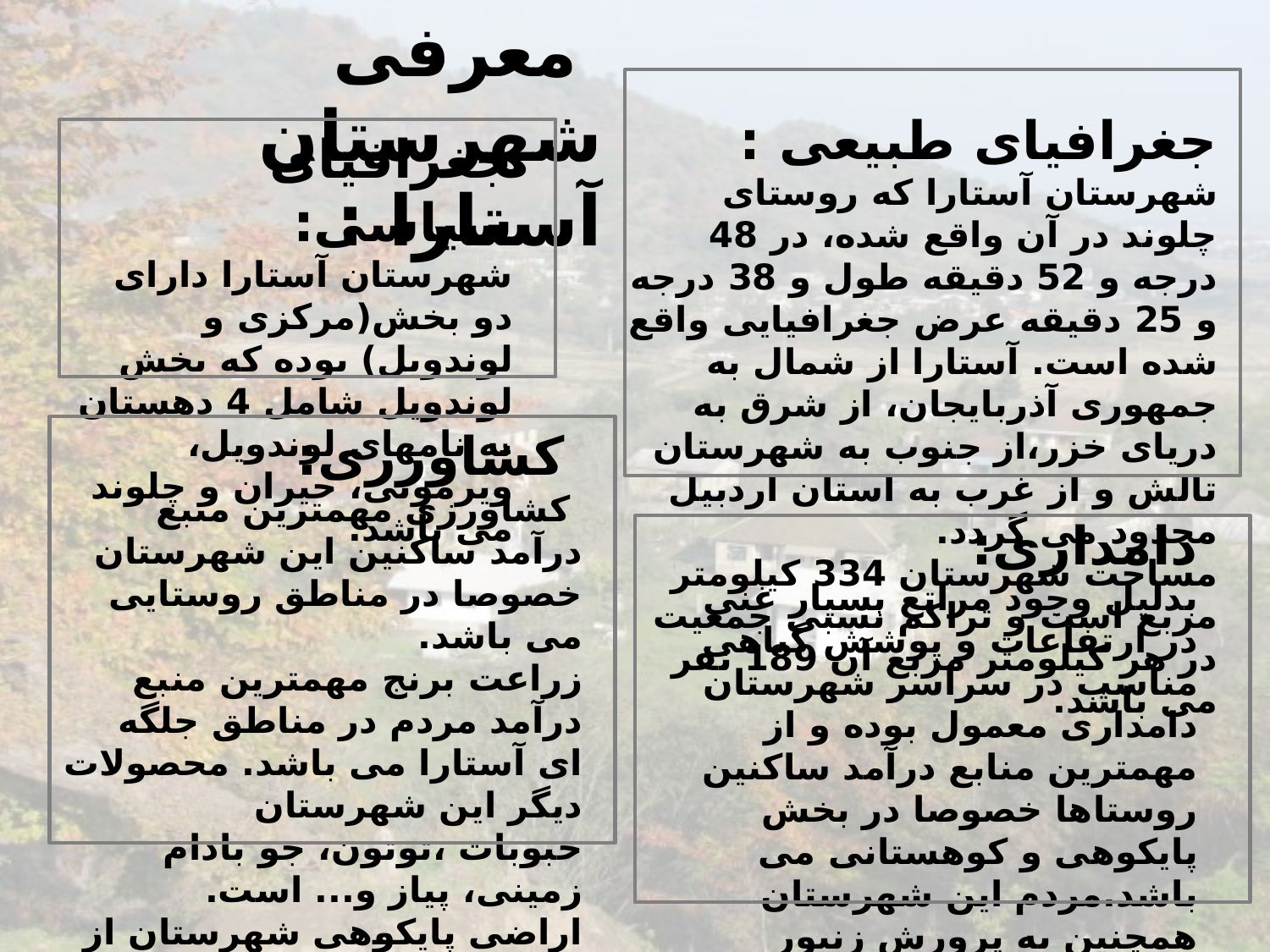

معرفی شهرستان آستارا :

جغرافیای طبیعی :
شهرستان آستارا که روستای چلوند در آن واقع شده، در 48 درجه و 52 دقیقه طول و 38 درجه و 25 دقیقه عرض جغرافیایی واقع شده است. آستارا از شمال به جمهوری آذربایجان، از شرق به دریای خزر،از جنوب به شهرستان تالش و از غرب به استان اردبیل محدود می گردد.
مساحت شهرستان 334 کیلومتر مربع است و تراکم نسبی جمعیت در هر کیلومتر مربع آن 189 نفر می باشد.
جغرافیای سیاسی:
شهرستان آستارا دارای دو بخش(مرکزی و لوندویل) بوده که بخش لوندویل شامل 4 دهستان به نامهای لوندویل، ویرمونی، حیران و چلوند می باشد.

 کشاورزی:
 کشاورزی مهمترین منبع درآمد ساکنین این شهرستان خصوصا در مناطق روستایی می باشد.
زراعت برنج مهمترین منبع درآمد مردم در مناطق جلگه ای آستارا می باشد. محصولات دیگر این شهرستان حبوبات ،توتون، جو بادام زمینی، پیاز و... است.
اراضی پایکوهی شهرستان از پتانسیل خوبی برای باغداری برخوردار میباشد. این محصولات شامل گردو و سایر میوه جات و توتستان میباشد.
دامداری:
بدلیل وجود مراتع بسیار غنی در ارتفاعات و پوشش گیاهی مناسب در سراسر شهرستان دامداری معمول بوده و از مهمترین منابع درآمد ساکنین روستاها خصوصا در بخش پایکوهی و کوهستانی می باشد.مردم این شهرستان همچنین به پرورش زنبور عسل و نوغانداری می پردازند.
در شهرستان آستارا ماهی های کپور،آمور،فیتوفاک، کیلکا و...تولید می شود.